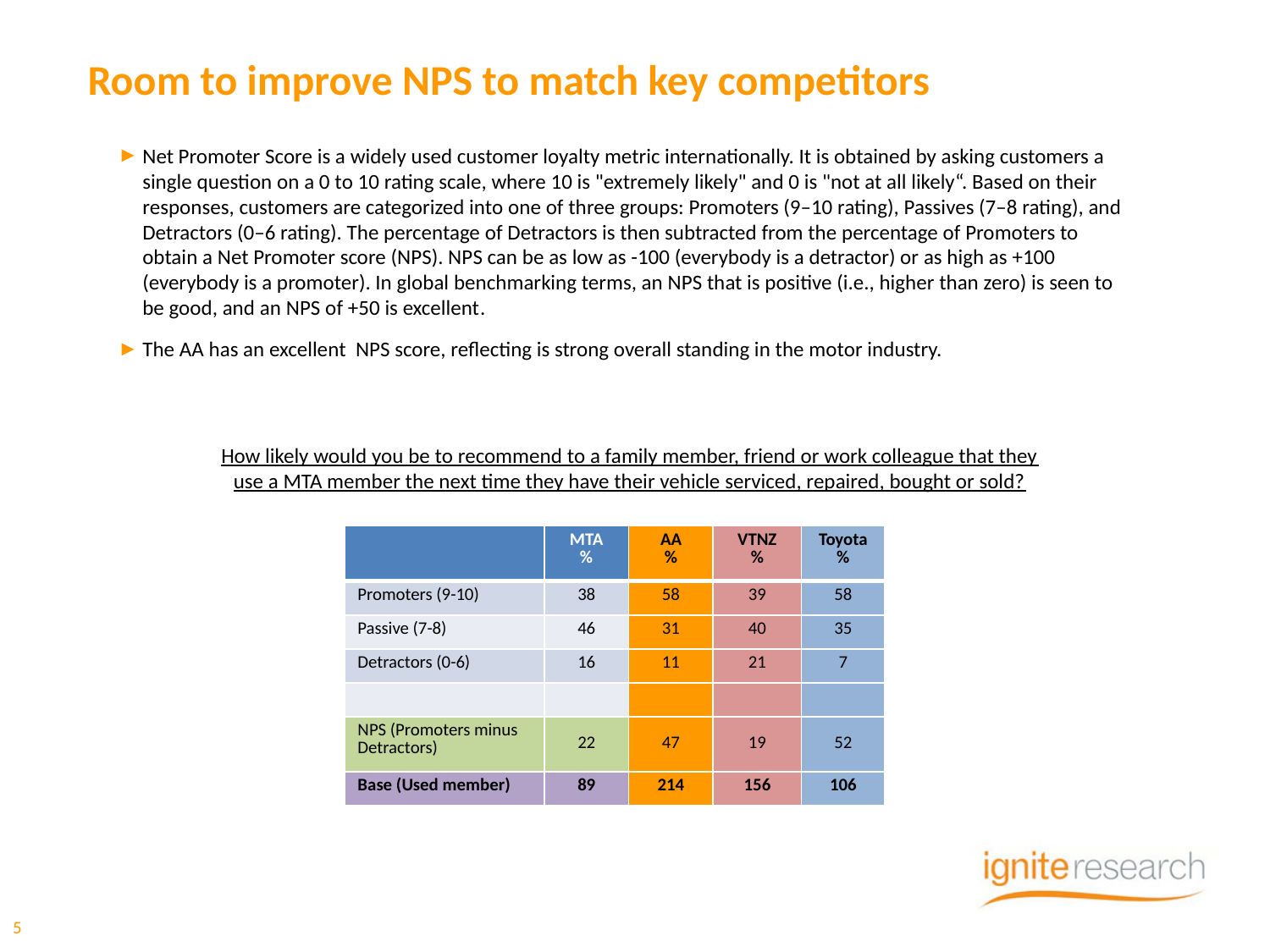

# Room to improve NPS to match key competitors
Net Promoter Score is a widely used customer loyalty metric internationally. It is obtained by asking customers a single question on a 0 to 10 rating scale, where 10 is "extremely likely" and 0 is "not at all likely“. Based on their responses, customers are categorized into one of three groups: Promoters (9–10 rating), Passives (7–8 rating), and Detractors (0–6 rating). The percentage of Detractors is then subtracted from the percentage of Promoters to obtain a Net Promoter score (NPS). NPS can be as low as -100 (everybody is a detractor) or as high as +100 (everybody is a promoter). In global benchmarking terms, an NPS that is positive (i.e., higher than zero) is seen to be good, and an NPS of +50 is excellent.
The AA has an excellent  NPS score, reflecting is strong overall standing in the motor industry.
How likely would you be to recommend to a family member, friend or work colleague that they use a MTA member the next time they have their vehicle serviced, repaired, bought or sold?
|  | MTA % | AA % | VTNZ % | Toyota % |
| --- | --- | --- | --- | --- |
| Promoters (9-10) | 38 | 58 | 39 | 58 |
| Passive (7-8) | 46 | 31 | 40 | 35 |
| Detractors (0-6) | 16 | 11 | 21 | 7 |
|  |  |  |  |  |
| NPS (Promoters minus Detractors) | 22 | 47 | 19 | 52 |
| Base (Used member) | 89 | 214 | 156 | 106 |
5